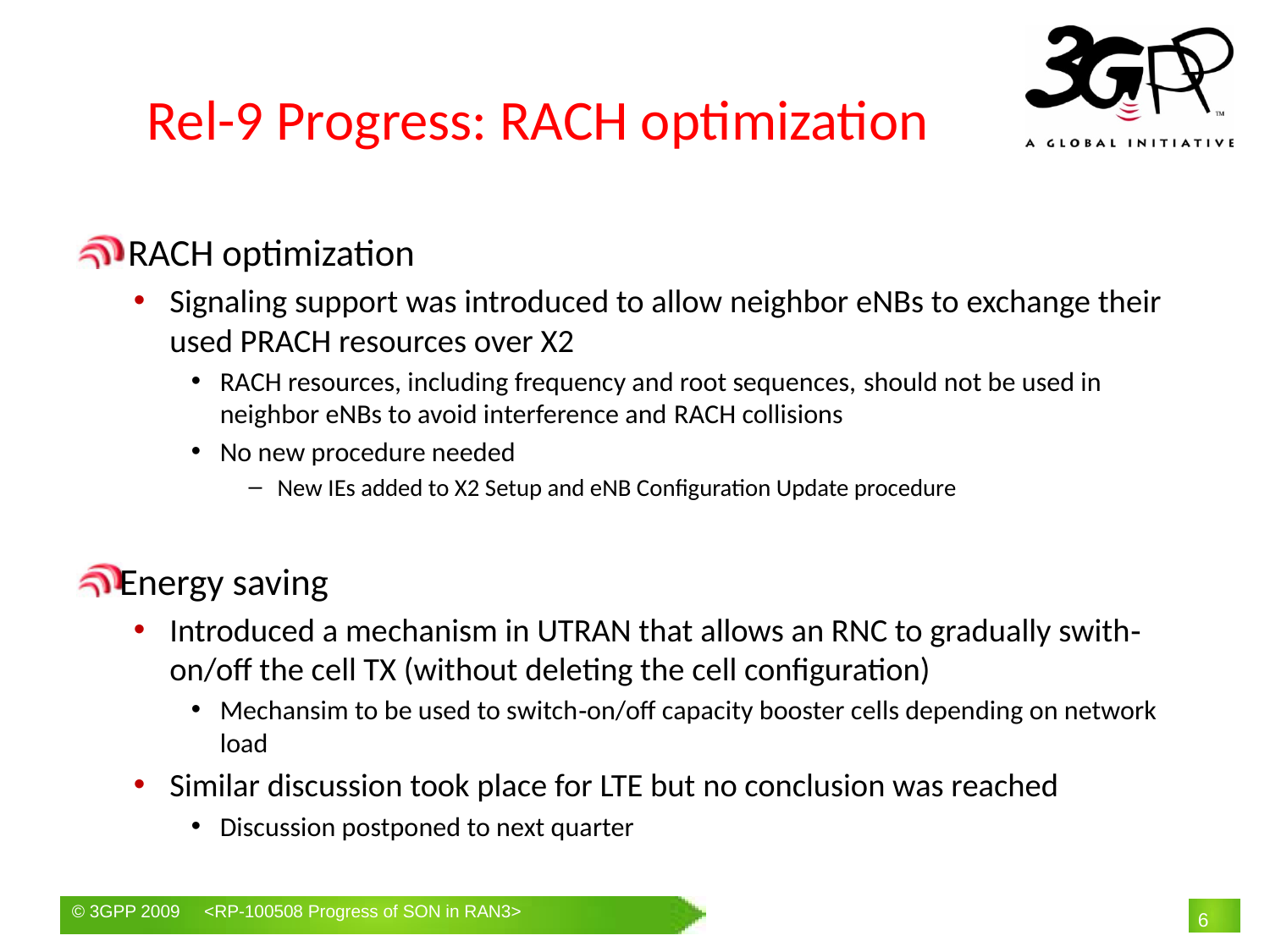

# Rel-9 Progress: RACH optimization
 RACH optimization
Signaling support was introduced to allow neighbor eNBs to exchange their used PRACH resources over X2
RACH resources, including frequency and root sequences, should not be used in neighbor eNBs to avoid interference and RACH collisions
No new procedure needed
New IEs added to X2 Setup and eNB Configuration Update procedure

Energy saving
Introduced a mechanism in UTRAN that allows an RNC to gradually swith‐on/off the cell TX (without deleting the cell configuration)
Mechansim to be used to switch‐on/off capacity booster cells depending on network load
Similar discussion took place for LTE but no conclusion was reached
Discussion postponed to next quarter

6